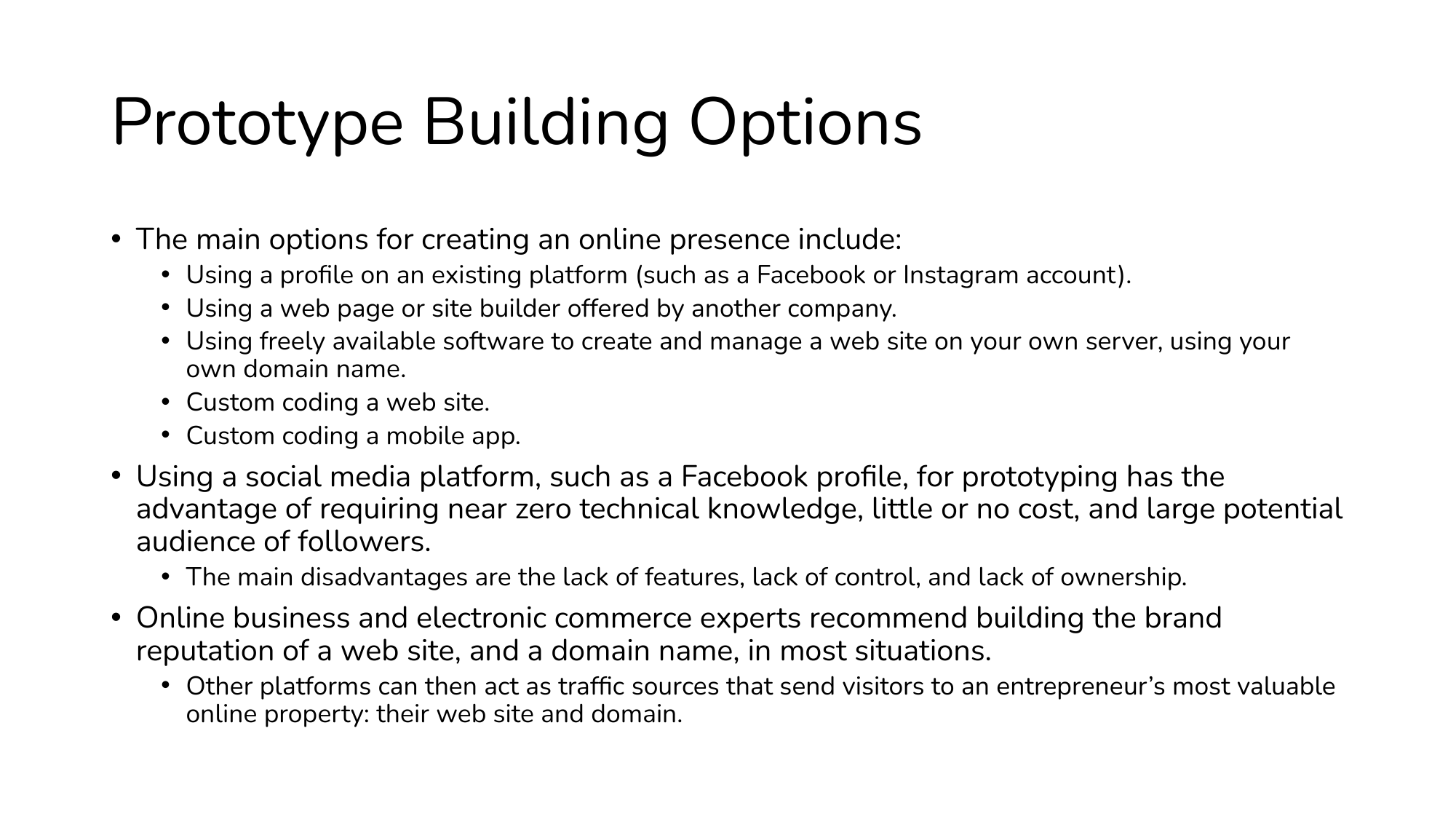

# Prototype Building Options
The main options for creating an online presence include:
Using a profile on an existing platform (such as a Facebook or Instagram account).
Using a web page or site builder offered by another company.
Using freely available software to create and manage a web site on your own server, using your own domain name.
Custom coding a web site.
Custom coding a mobile app.
Using a social media platform, such as a Facebook profile, for prototyping has the advantage of requiring near zero technical knowledge, little or no cost, and large potential audience of followers.
The main disadvantages are the lack of features, lack of control, and lack of ownership.
Online business and electronic commerce experts recommend building the brand reputation of a web site, and a domain name, in most situations.
Other platforms can then act as traffic sources that send visitors to an entrepreneur’s most valuable online property: their web site and domain.